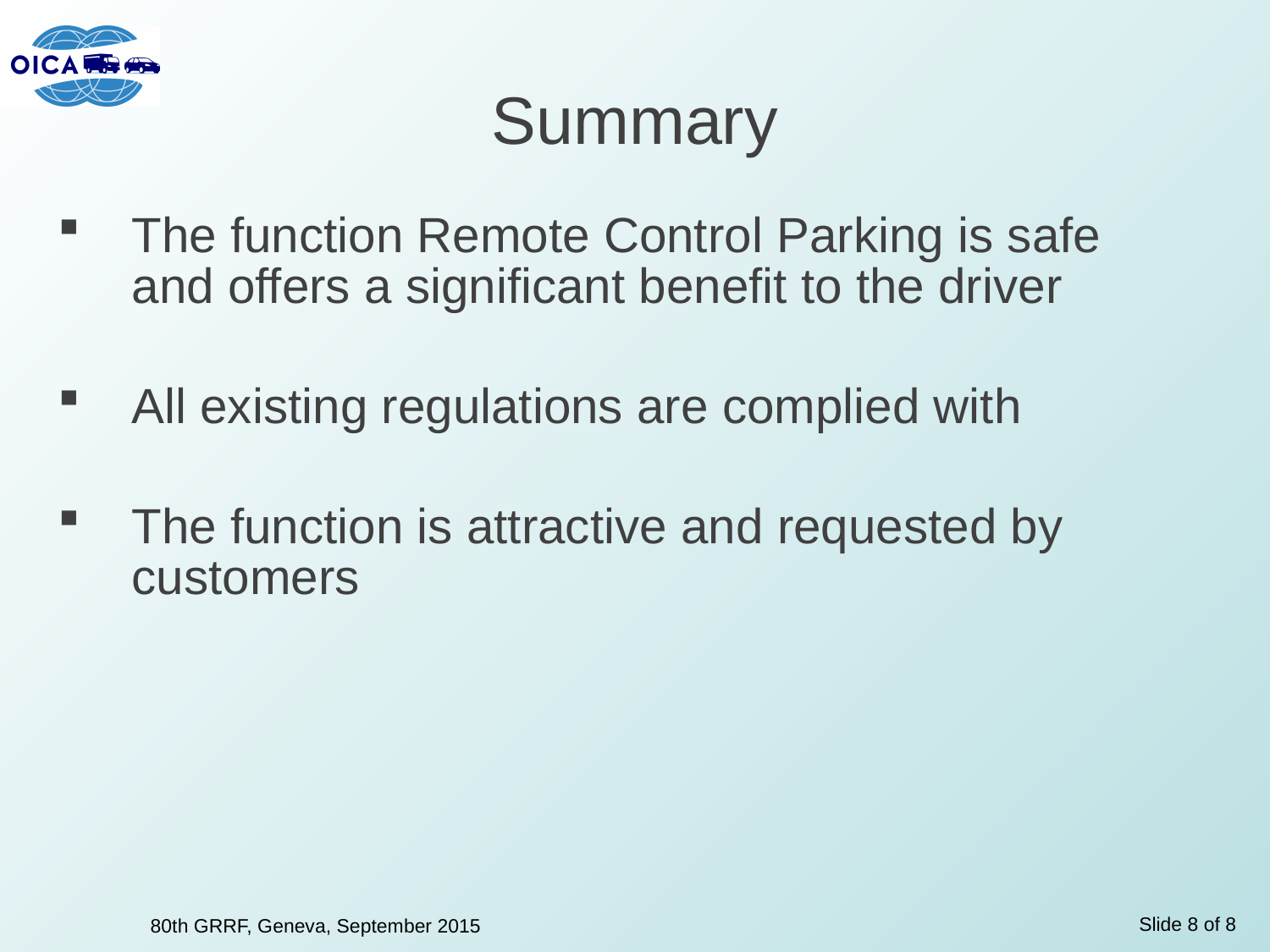

# Summary
The function Remote Control Parking is safe and offers a significant benefit to the driver

All existing regulations are complied with

The function is attractive and requested by customers
Slide 8 of 8
80th GRRF, Geneva, September 2015